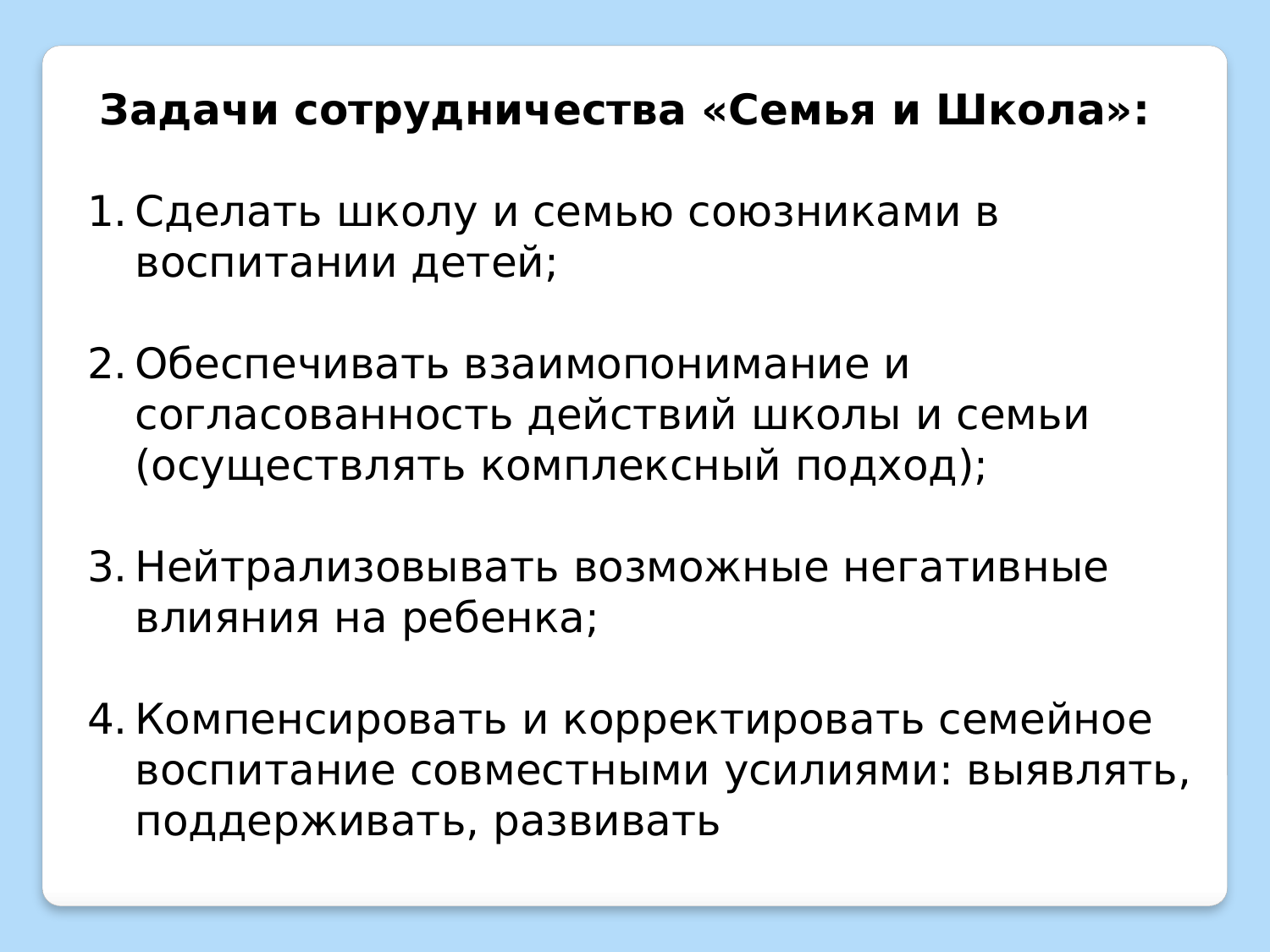

Задачи сотрудничества «Семья и Школа»:

Сделать школу и семью союзниками в воспитании детей;

Обеспечивать взаимопонимание и согласованность действий школы и семьи (осуществлять комплексный подход);

Нейтрализовывать возможные негативные влияния на ребенка;

Компенсировать и корректировать семейное воспитание совместными усилиями: выявлять, поддерживать, развивать